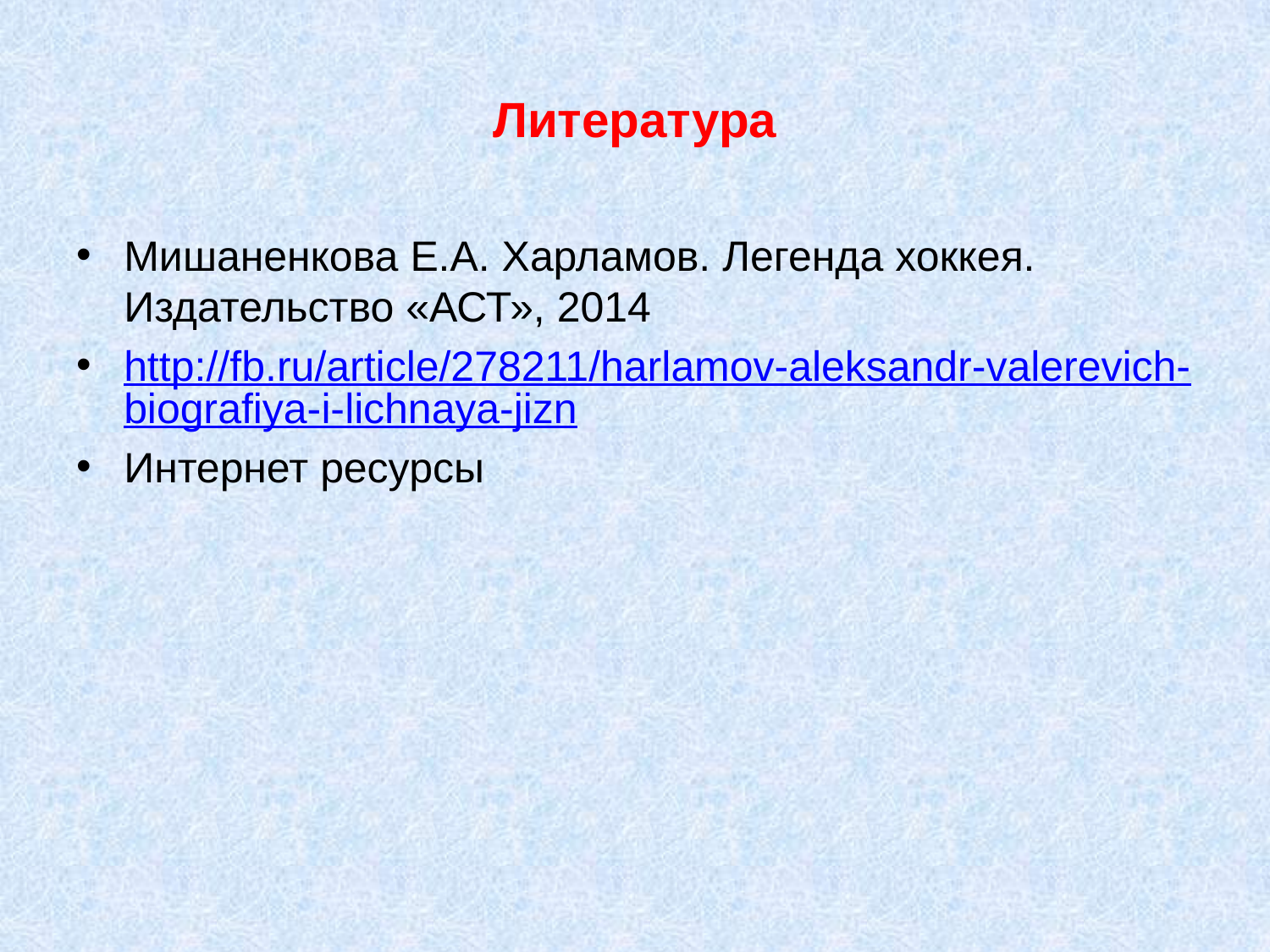

# Литература
Мишаненкова Е.А. Харламов. Легенда хоккея. Издательство «АСТ», 2014
http://fb.ru/article/278211/harlamov-aleksandr-valerevich-biografiya-i-lichnaya-jizn
Интернет ресурсы